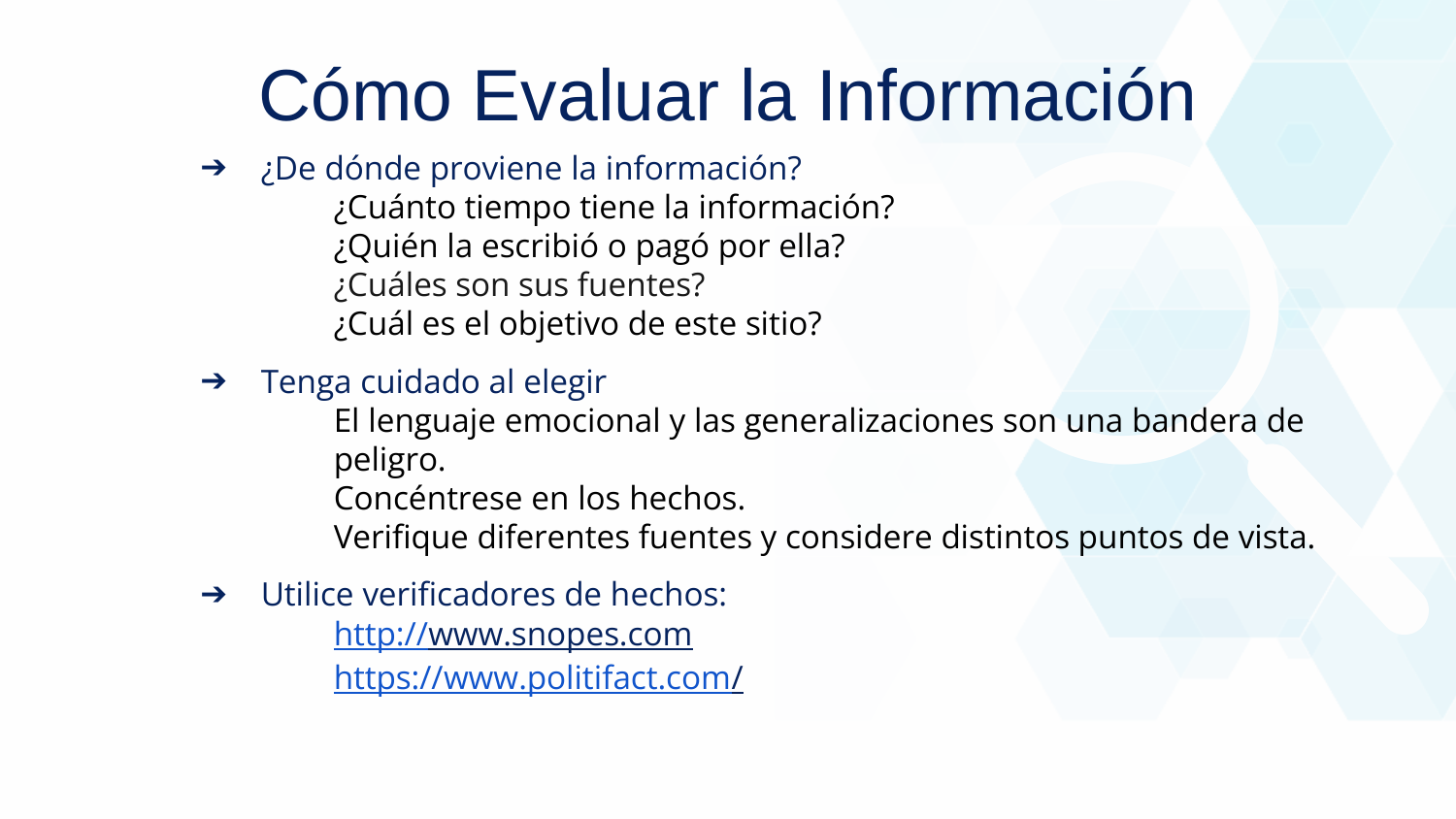

Cómo Evaluar la Información
¿De dónde proviene la información?
¿Cuánto tiempo tiene la información?
¿Quién la escribió o pagó por ella?
¿Cuáles son sus fuentes?
¿Cuál es el objetivo de este sitio?
Tenga cuidado al elegir
El lenguaje emocional y las generalizaciones son una bandera de peligro.
Concéntrese en los hechos.
Verifique diferentes fuentes y considere distintos puntos de vista.
Utilice verificadores de hechos:
http://www.snopes.com
https://www.politifact.com/